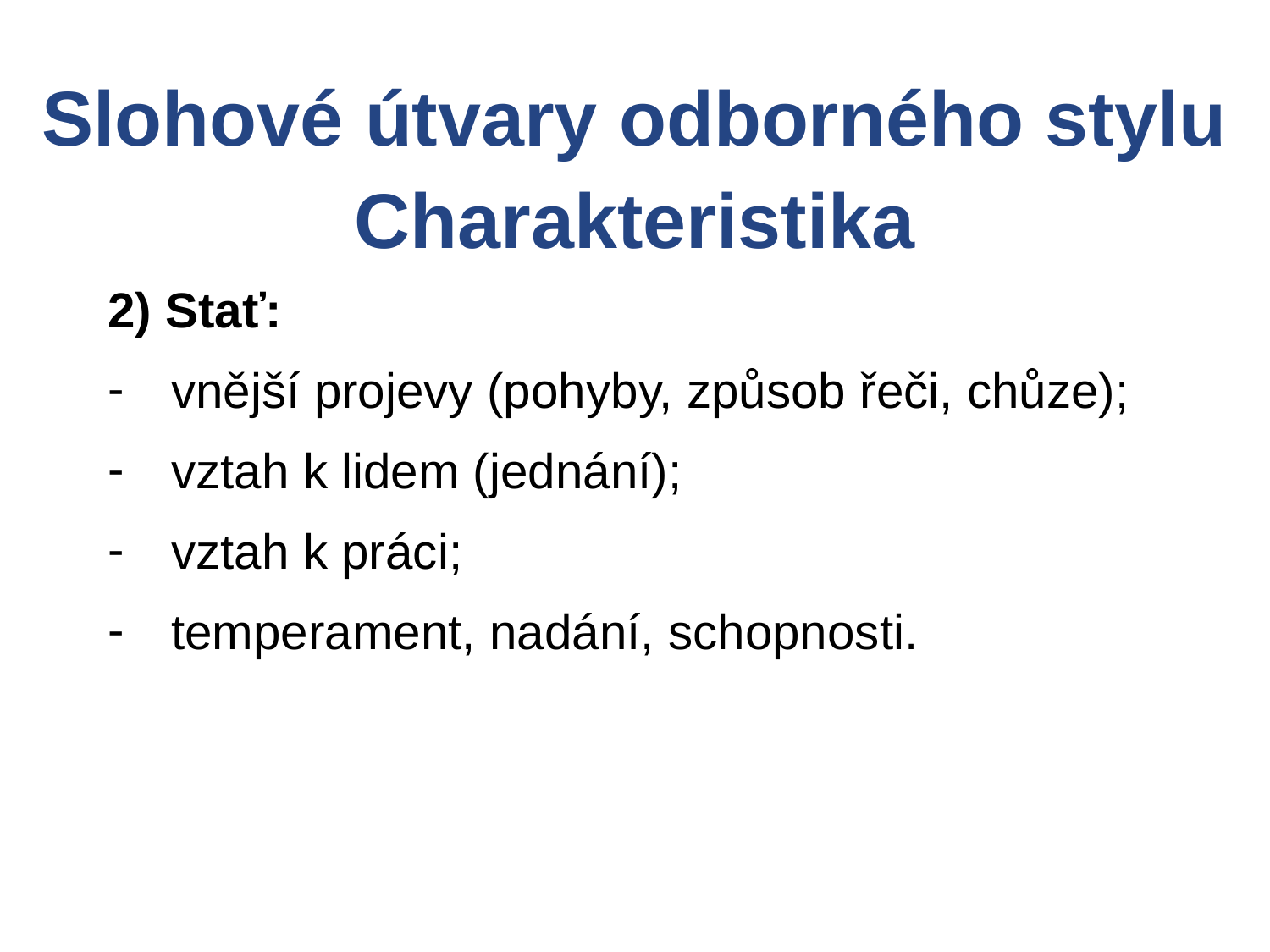

Slohové útvary odborného stylu
Charakteristika
2) Stať:
vnější projevy (pohyby, způsob řeči, chůze);
vztah k lidem (jednání);
vztah k práci;
temperament, nadání, schopnosti.